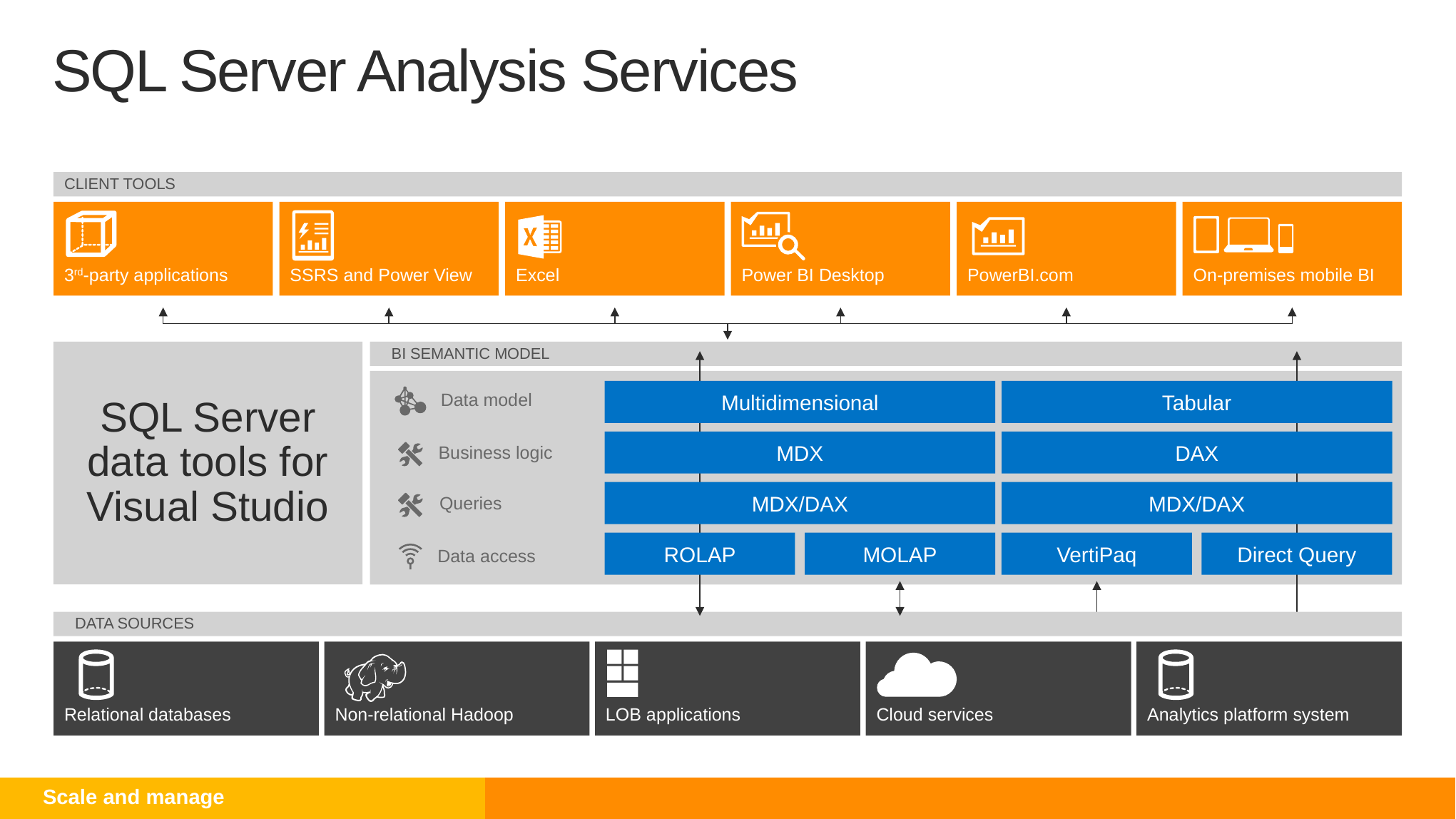

# SQL Server Analysis Services
CLIENT TOOLS
3rd-party applications
SSRS and Power View
Excel
Power BI Desktop
PowerBI.com
On-premises mobile BI

SQL Server data tools for Visual Studio
BI SEMANTIC MODEL

Multidimensional
Tabular
Data model

MDX
DAX
Business logic

MDX/DAX
MDX/DAX
Queries

ROLAP
MOLAP
VertiPaq
Direct Query
Data access

DATA SOURCES
Relational databases
Non-relational Hadoop
LOB applications
Cloud services
Analytics platform system

Scale and manage